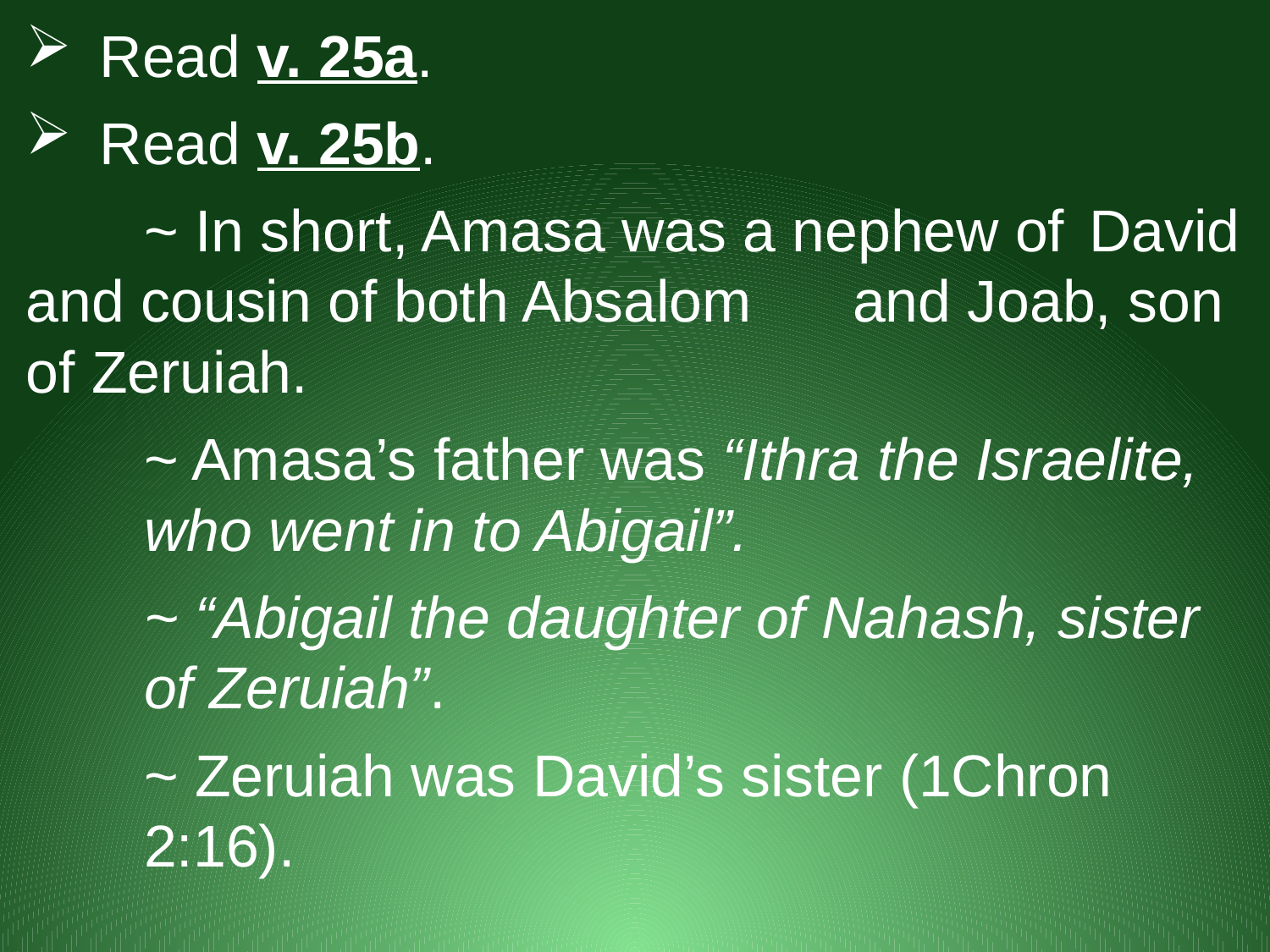

Read v. 25a.
Read v. 25b.
		~ In short, Amasa was a nephew of 						David and cousin of both Absalom 						and Joab, son of Zeruiah.
		~ Amasa’s father was “Ithra the Israelite, 					who went in to Abigail”.
		~ “Abigail the daughter of Nahash, sister 						of Zeruiah”.
		~ Zeruiah was David’s sister (1Chron 						2:16).